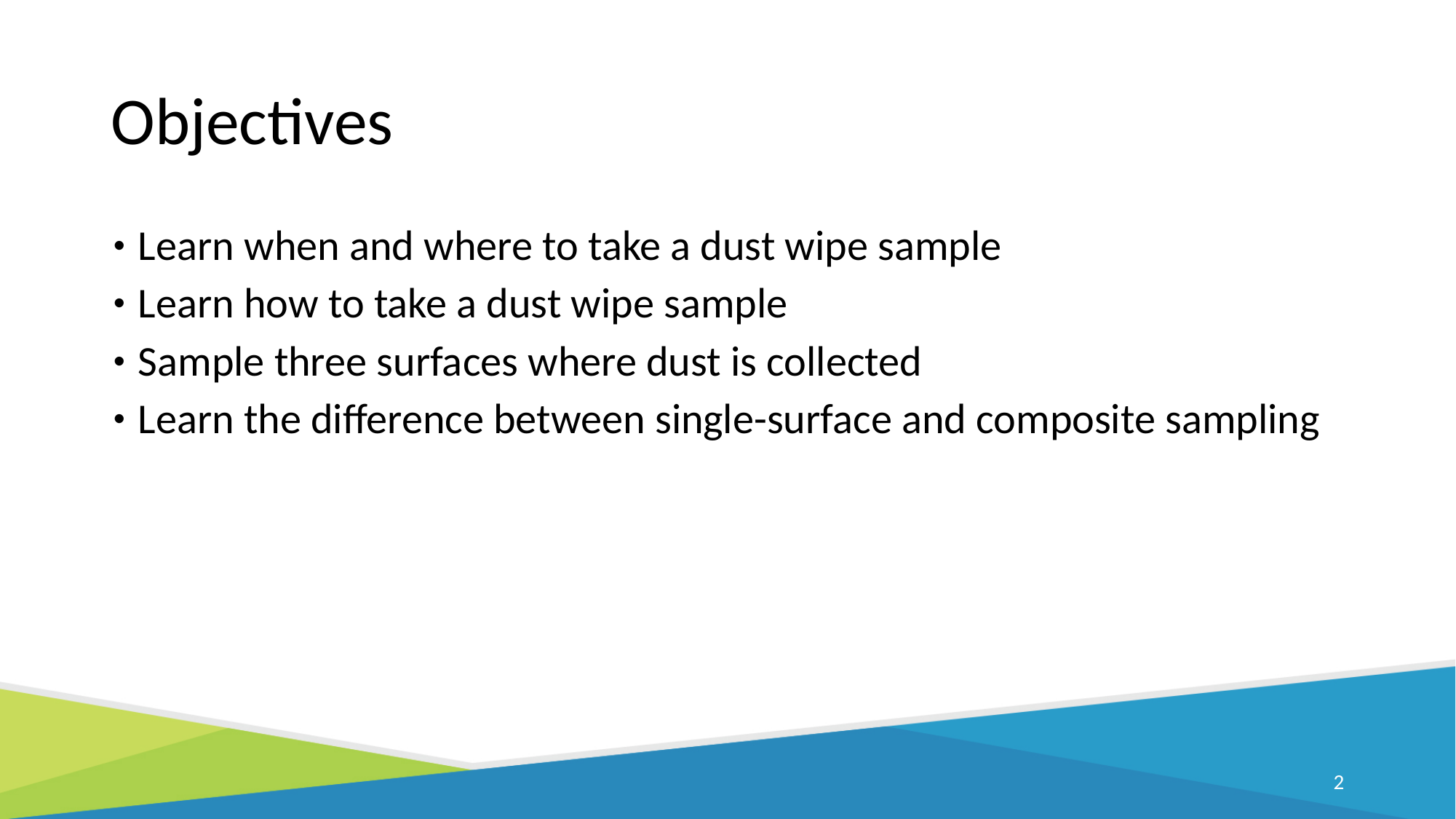

# Objectives
Learn when and where to take a dust wipe sample
Learn how to take a dust wipe sample
Sample three surfaces where dust is collected
Learn the difference between single-surface and composite sampling

2